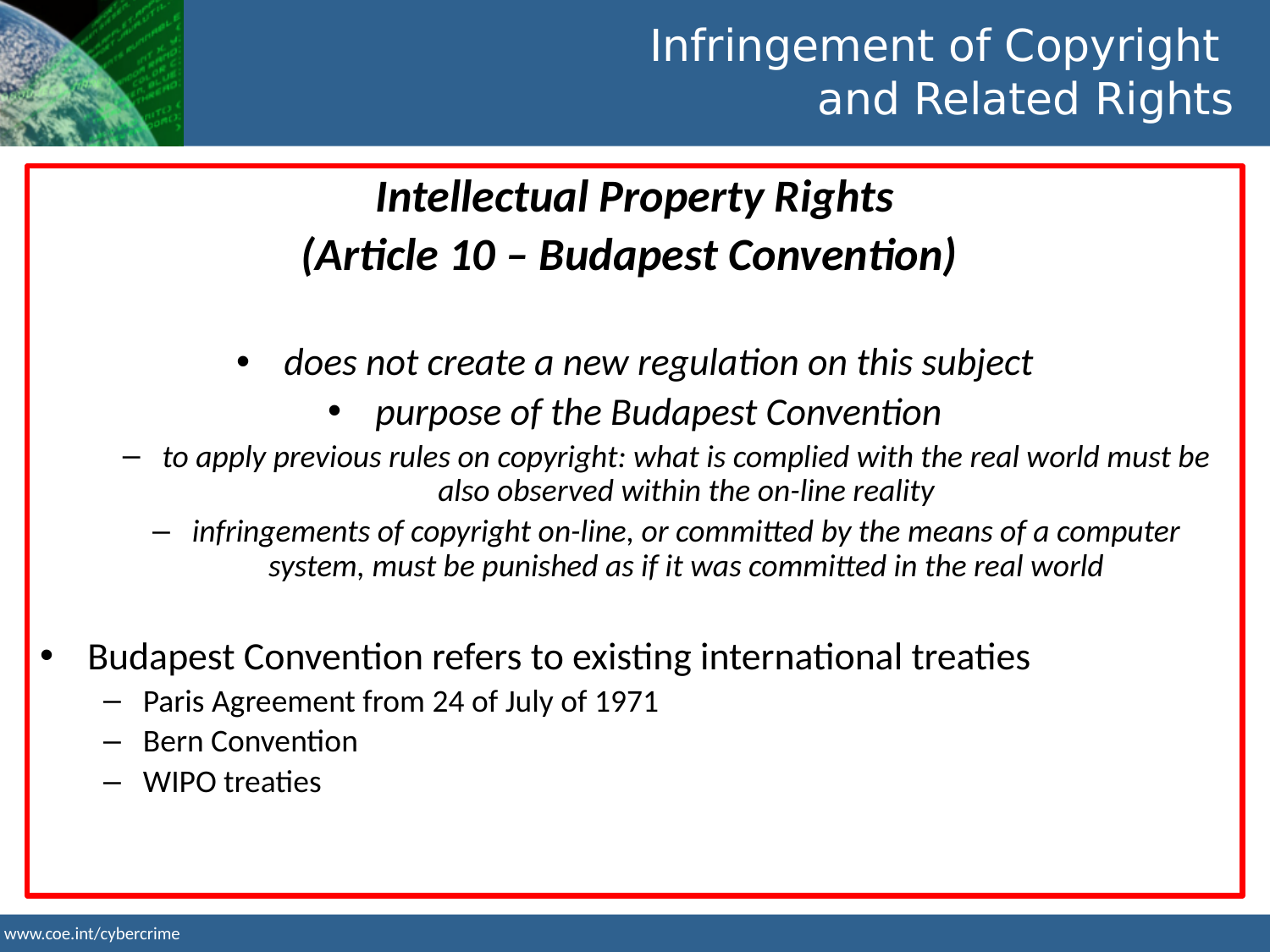

Infringement of Copyright
and Related Rights
Intellectual Property Rights
(Article 10 – Budapest Convention)

does not create a new regulation on this subject
purpose of the Budapest Convention
to apply previous rules on copyright: what is complied with the real world must be also observed within the on-line reality
infringements of copyright on-line, or committed by the means of a computer system, must be punished as if it was committed in the real world

Budapest Convention refers to existing international treaties
Paris Agreement from 24 of July of 1971
Bern Convention
WIPO treaties